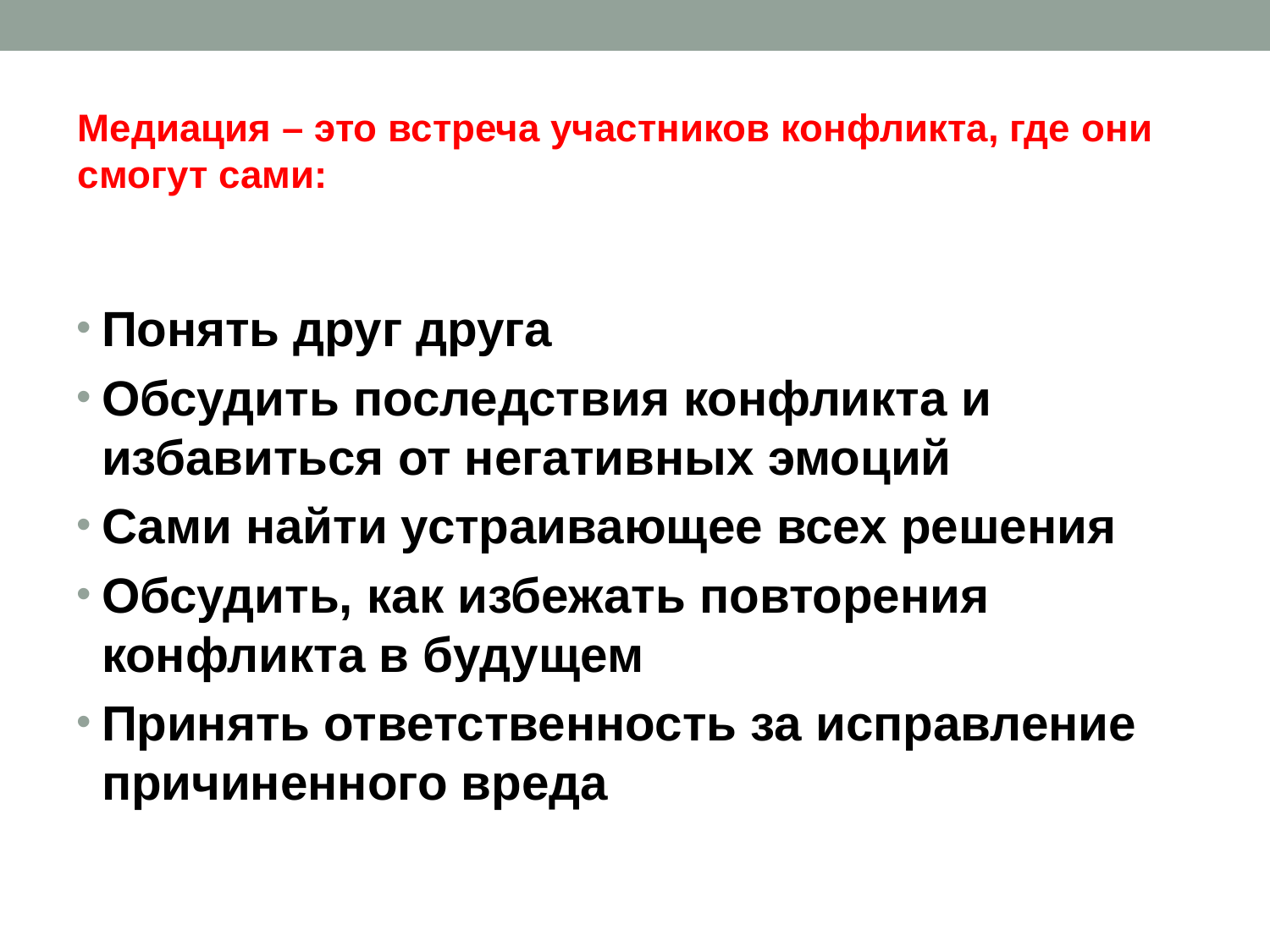

# Медиация – это встреча участников конфликта, где они смогут сами:

Понять друг друга
Обсудить последствия конфликта и избавиться от негативных эмоций
Сами найти устраивающее всех решения
Обсудить, как избежать повторения конфликта в будущем
Принять ответственность за исправление причиненного вреда